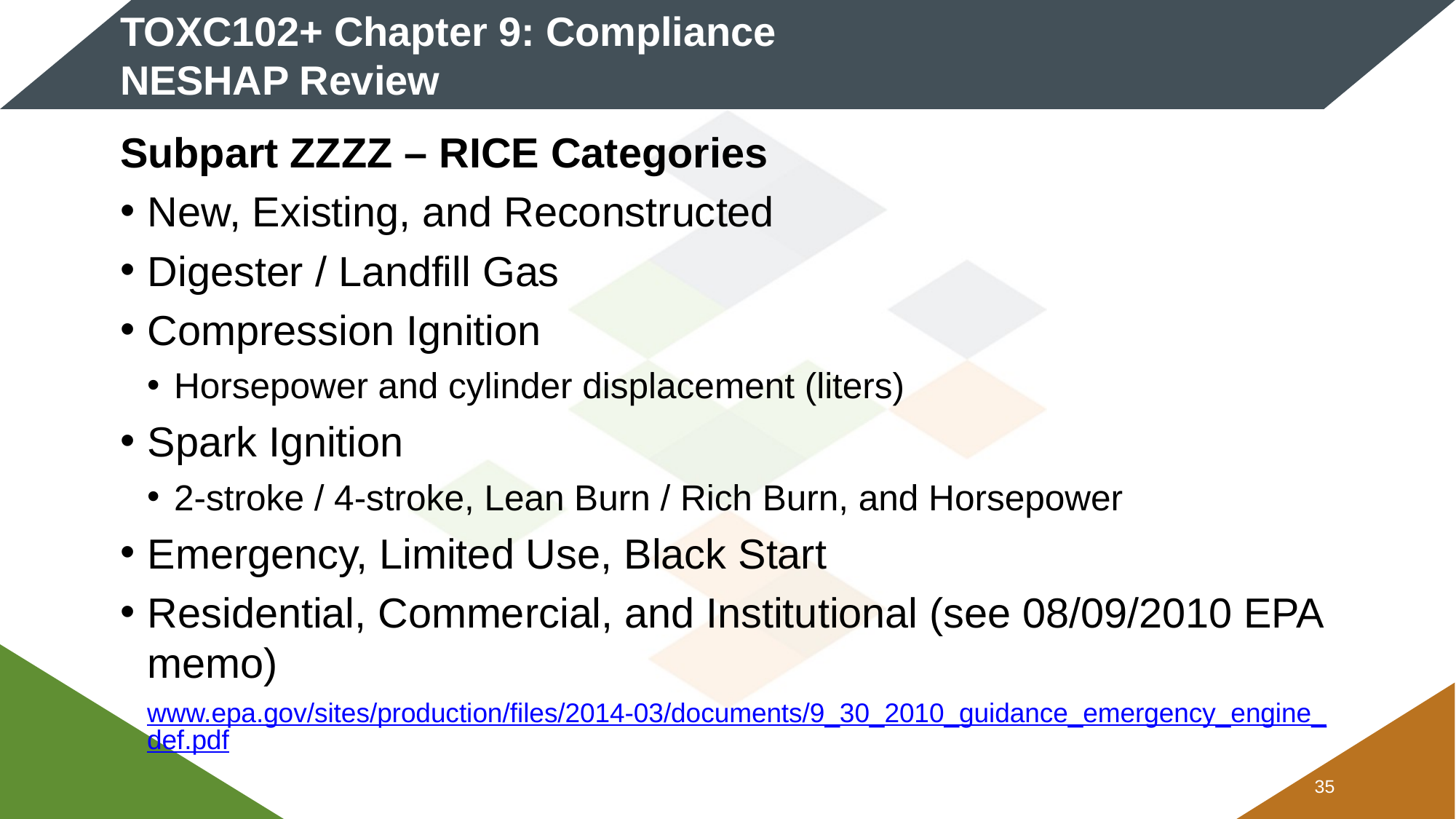

# TOXC102+ Chapter 9: Compliance NESHAP Review
Subpart ZZZZ – RICE Categories
New, Existing, and Reconstructed
Digester / Landfill Gas
Compression Ignition
Horsepower and cylinder displacement (liters)
Spark Ignition
2-stroke / 4-stroke, Lean Burn / Rich Burn, and Horsepower
Emergency, Limited Use, Black Start
Residential, Commercial, and Institutional (see 08/09/2010 EPA memo)
www.epa.gov/sites/production/files/2014-03/documents/9_30_2010_guidance_emergency_engine_def.pdf
35